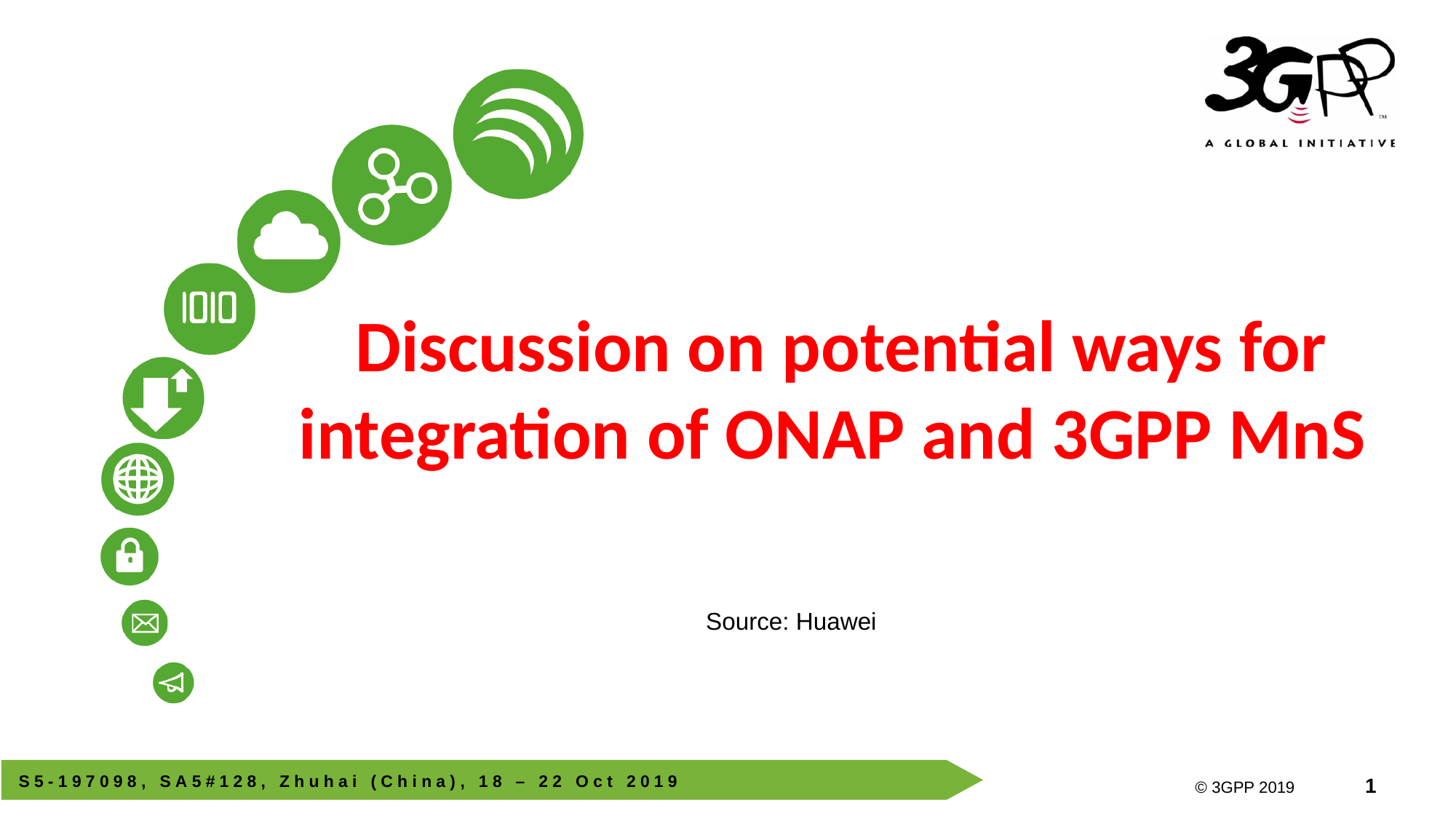

# Discussion on potential ways for integration of ONAP and 3GPP MnS
Source: Huawei